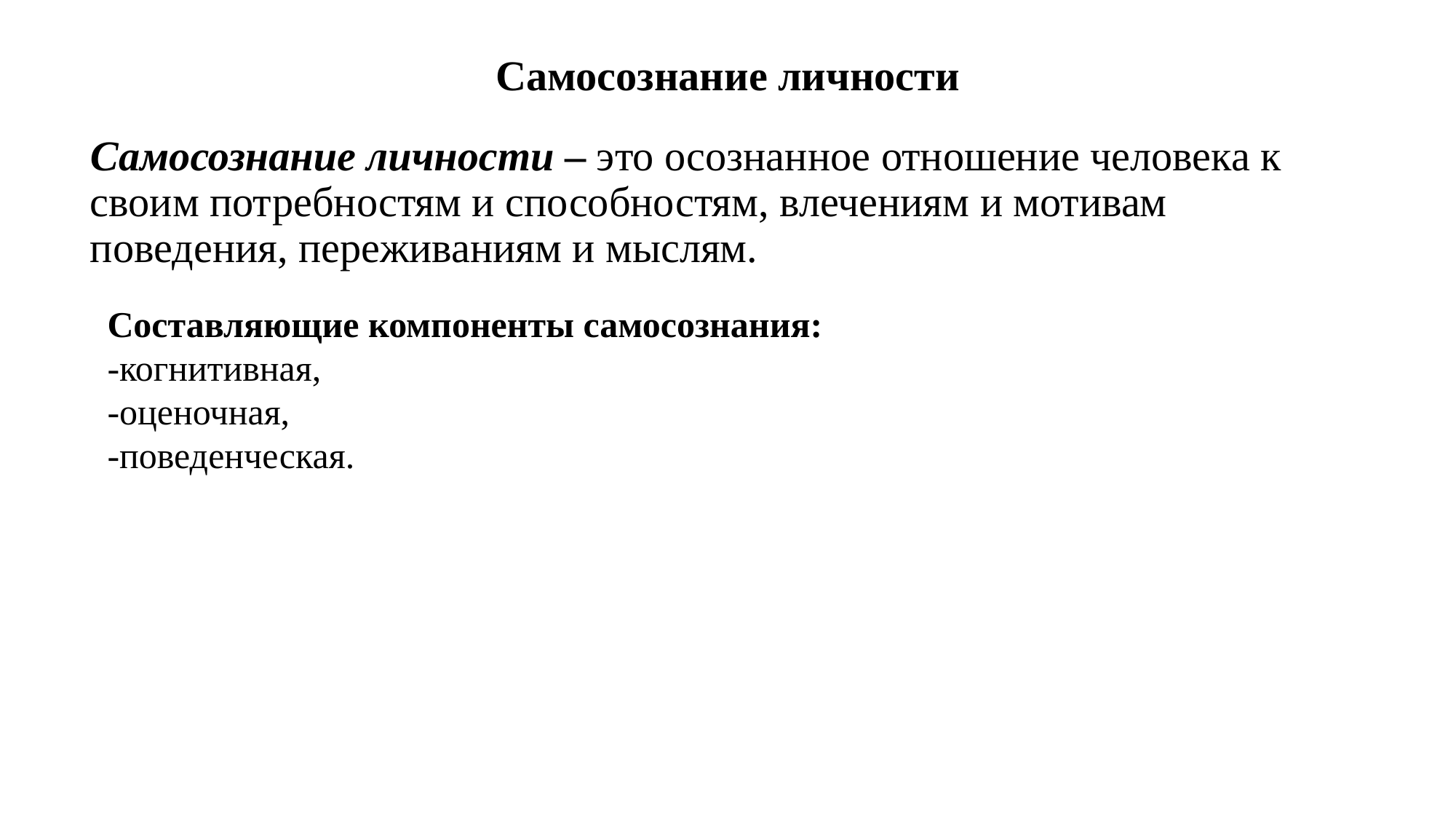

# Самосознание личности
Самосознание личности – это осознанное отношение человека к своим потребностям и способностям, влечениям и мотивам поведения, переживаниям и мыслям.

Составляющие компоненты самосознания:
-когнитивная,
-оценочная,
-поведенческая.